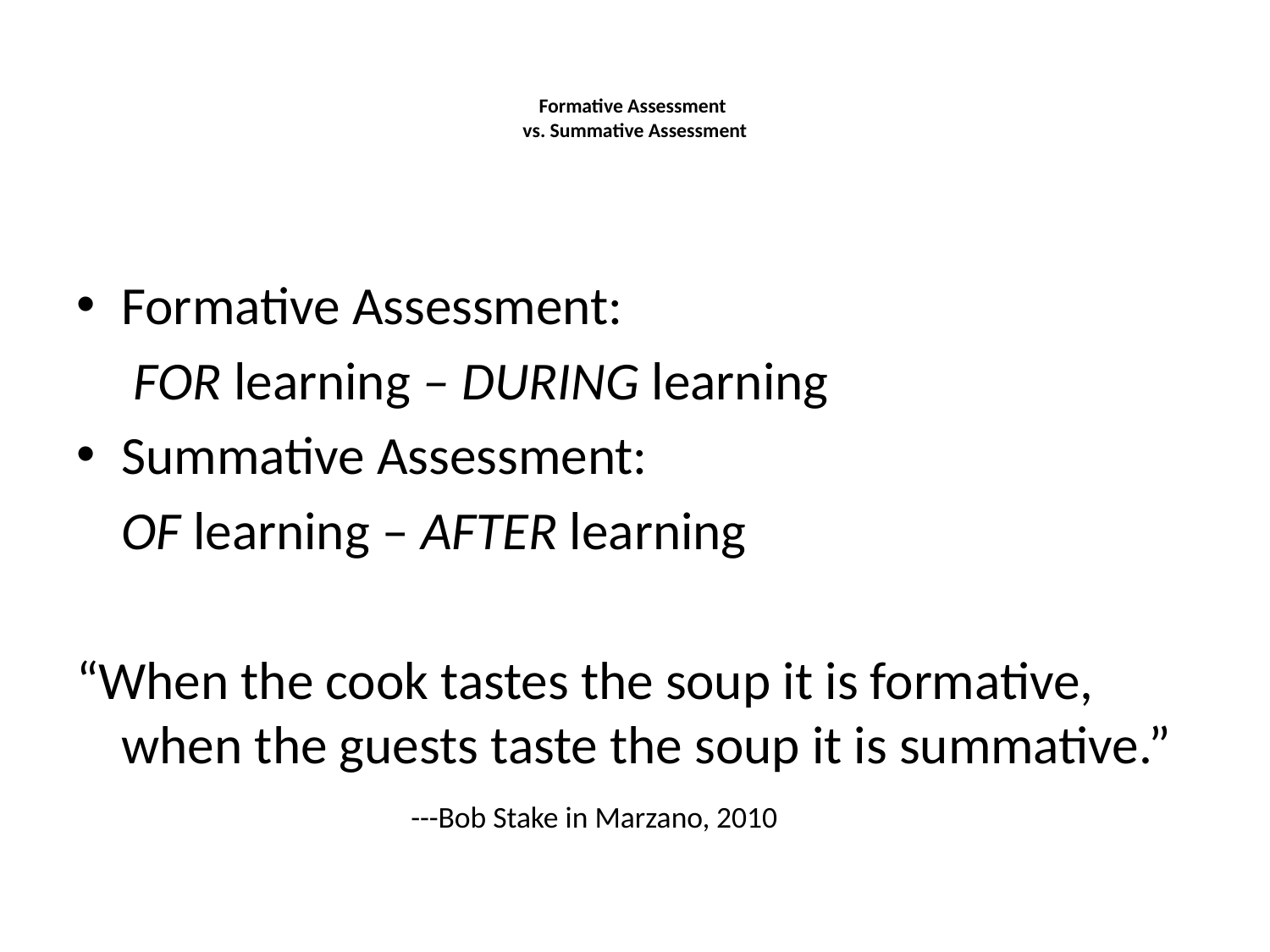

# Formative Assessment vs. Summative Assessment
Formative Assessment:
		 FOR learning – DURING learning
Summative Assessment:
		OF learning – AFTER learning

“When the cook tastes the soup it is formative, when the guests taste the soup it is summative.”                          ---Bob Stake in Marzano, 2010